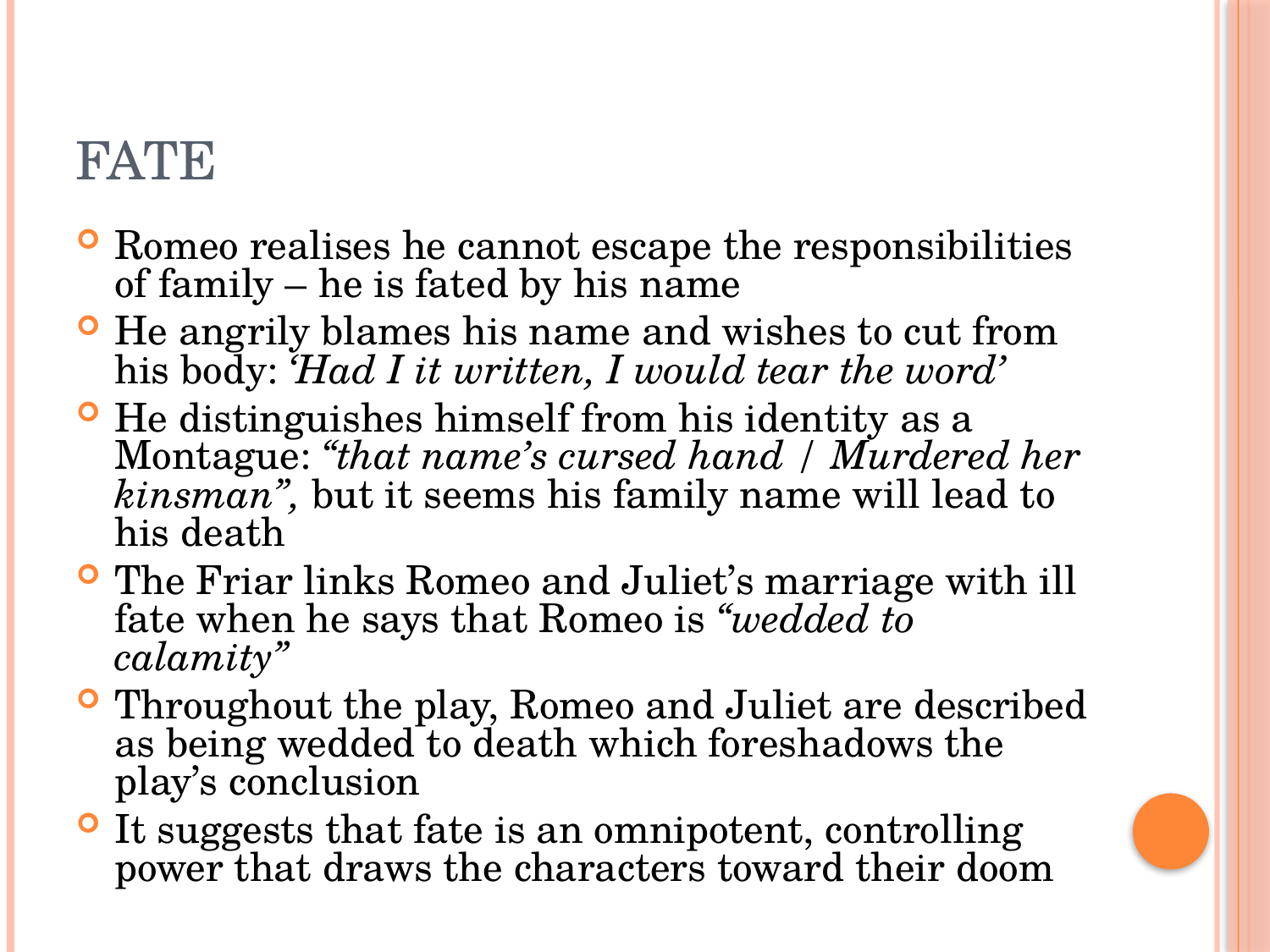

# Fate
Romeo realises he cannot escape the responsibilities of family – he is fated by his name
He angrily blames his name and wishes to cut from his body: ‘Had I it written, I would tear the word’
He distinguishes himself from his identity as a Montague: “that name’s cursed hand / Murdered her kinsman”, but it seems his family name will lead to his death
The Friar links Romeo and Juliet’s marriage with ill fate when he says that Romeo is “wedded to calamity”
Throughout the play, Romeo and Juliet are described as being wedded to death which foreshadows the play’s conclusion
It suggests that fate is an omnipotent, controlling power that draws the characters toward their doom